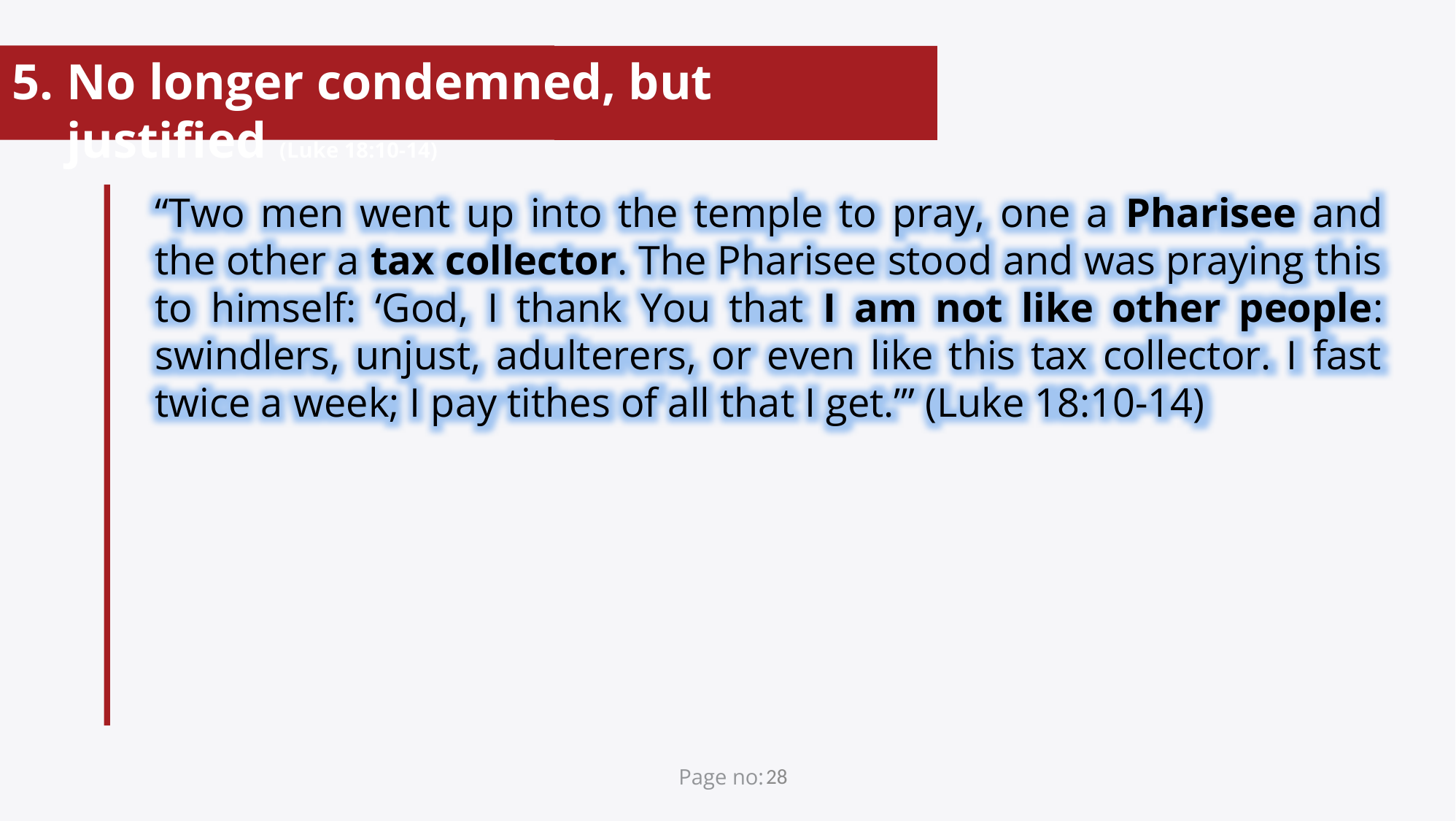

No longer condemned, but justified (Luke 18:10-14)

“Two men went up into the temple to pray, one a Pharisee and the other a tax collector. The Pharisee stood and was praying this to himself: ‘God, I thank You that I am not like other people: swindlers, unjust, adulterers, or even like this tax collector. I fast twice a week; I pay tithes of all that I get.’” (Luke 18:10-14)